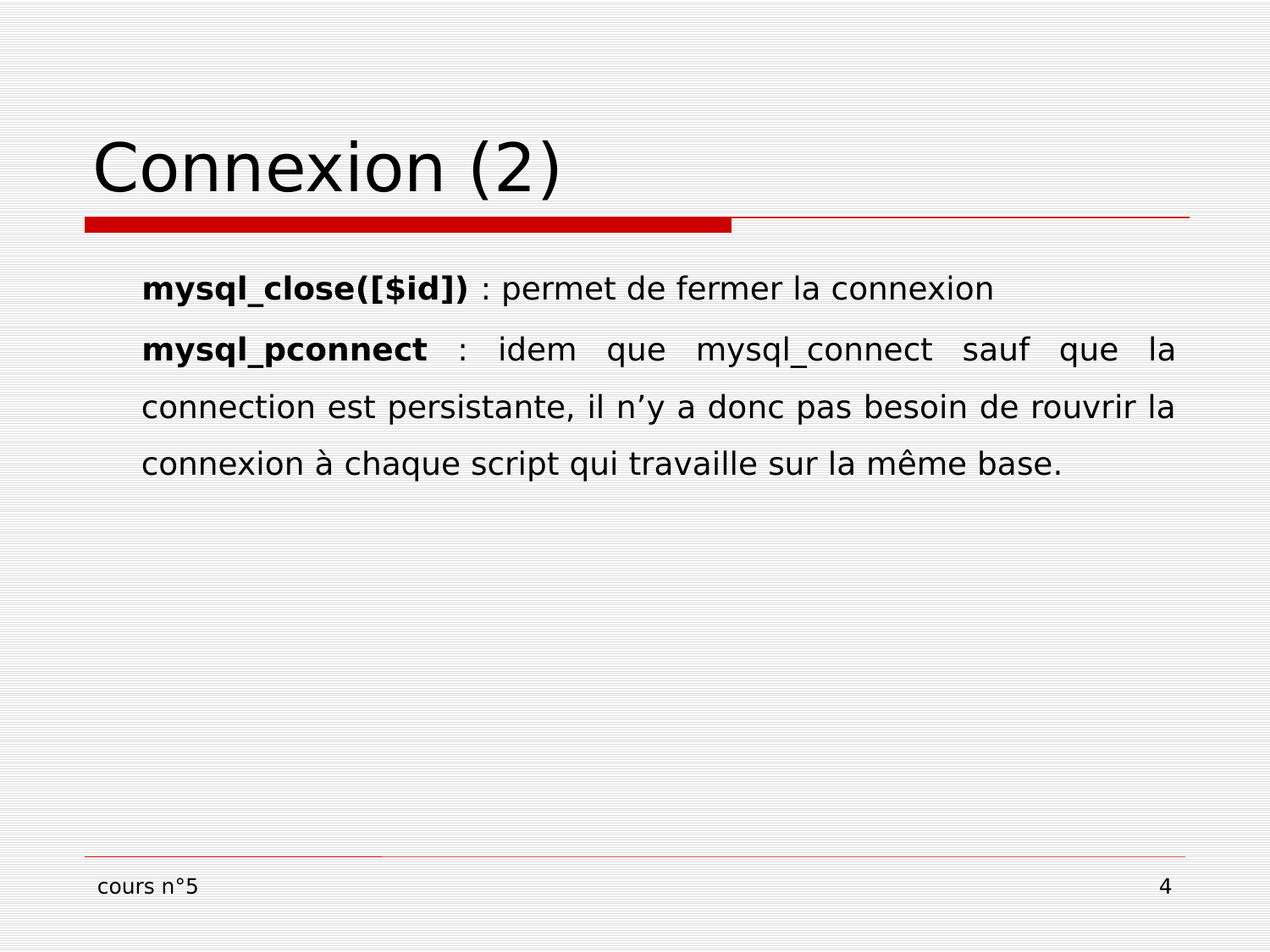

# Connexion (2)
mysql_close([$id]) : permet de fermer la connexion
mysql_pconnect : idem que mysql_connect sauf que la connection est persistante, il n’y a donc pas besoin de rouvrir la connexion à chaque script qui travaille sur la même base.

cours n°5
4